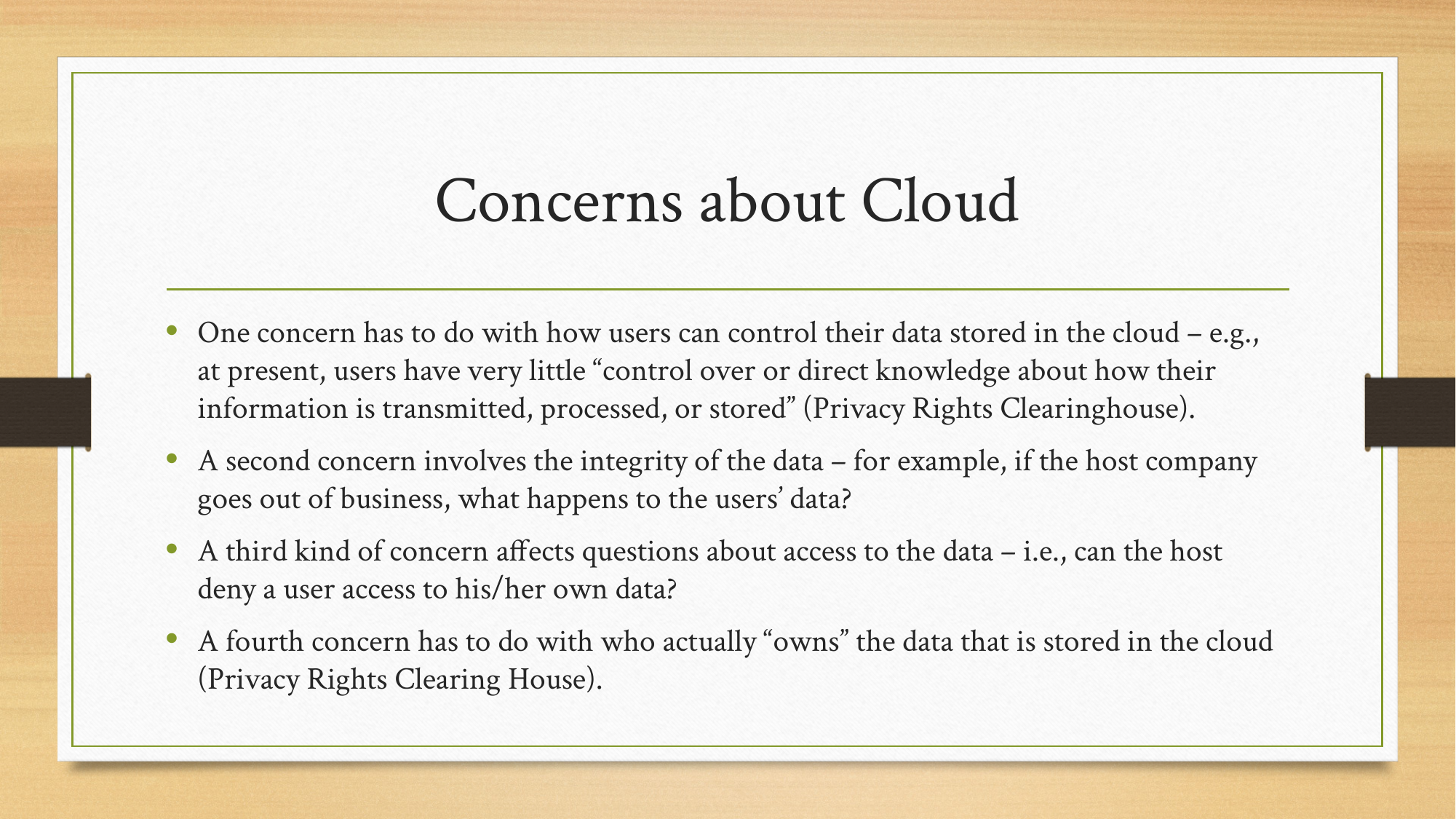

# Concerns about Cloud
One concern has to do with how users can control their data stored in the cloud – e.g., at present, users have very little “control over or direct knowledge about how their information is transmitted, processed, or stored” (Privacy Rights Clearinghouse).
A second concern involves the integrity of the data – for example, if the host company goes out of business, what happens to the users’ data?
A third kind of concern affects questions about access to the data – i.e., can the host deny a user access to his/her own data?
A fourth concern has to do with who actually “owns” the data that is stored in the cloud (Privacy Rights Clearing House).